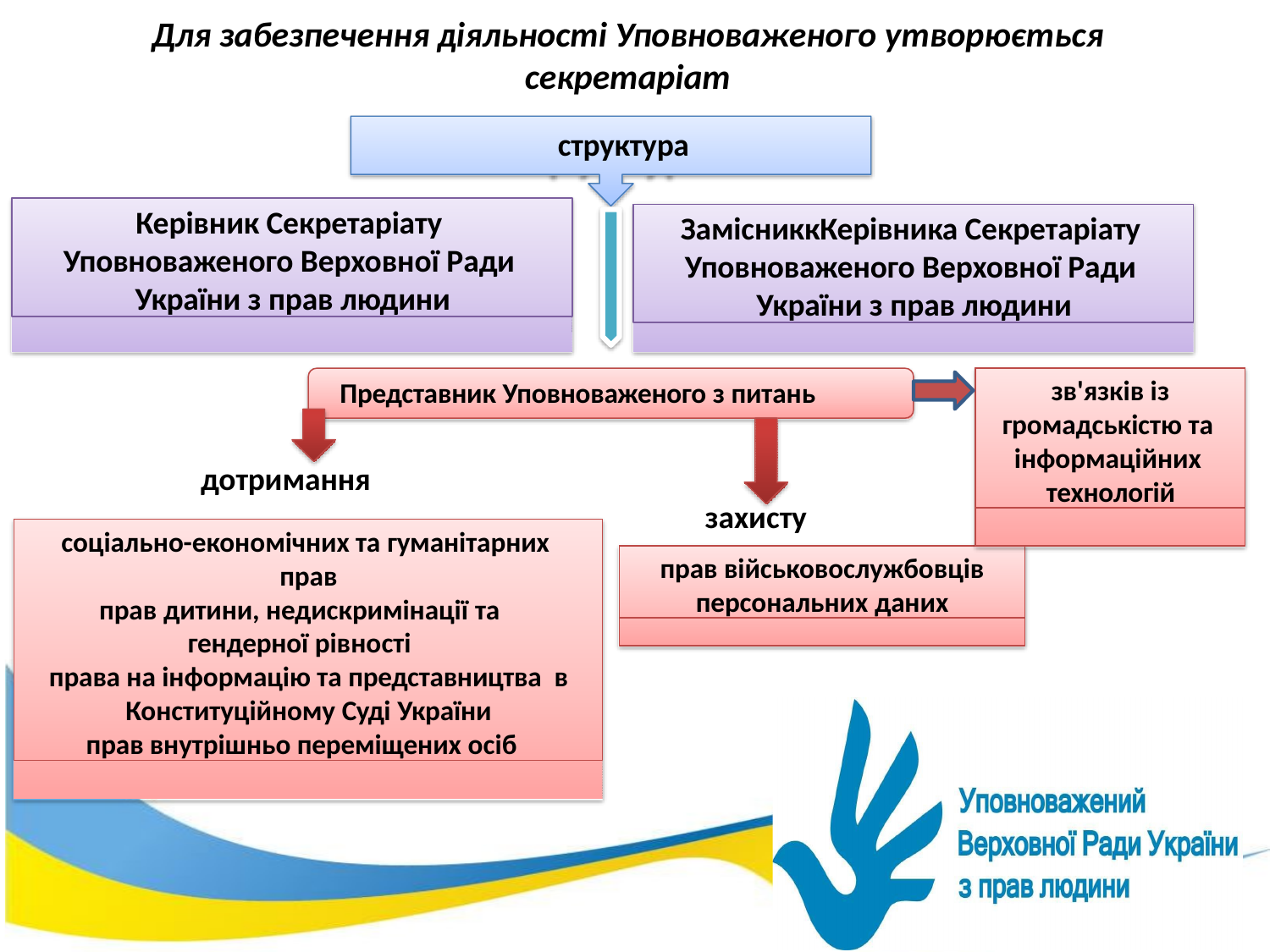

# Для забезпечення діяльності Уповноваженого утворюється секретаріат

структура

Керівник Секретаріату  Уповноваженого Верховної Ради  України з прав людини

ЗамісниккКерівника Секретаріату  Уповноваженого Верховної Ради  України з прав людини

зв'язків із
громадськістю та  інформаційних  технологій

Представник Уповноваженого з питань

дотримання
захисту

соціально-економічних та гуманітарних  прав
прав дитини, недискримінації та
гендерної рівності
права на інформацію та представництва  в Конституційному Суді України
прав внутрішньо переміщених осіб

прав військовослужбовців
персональних даних

43